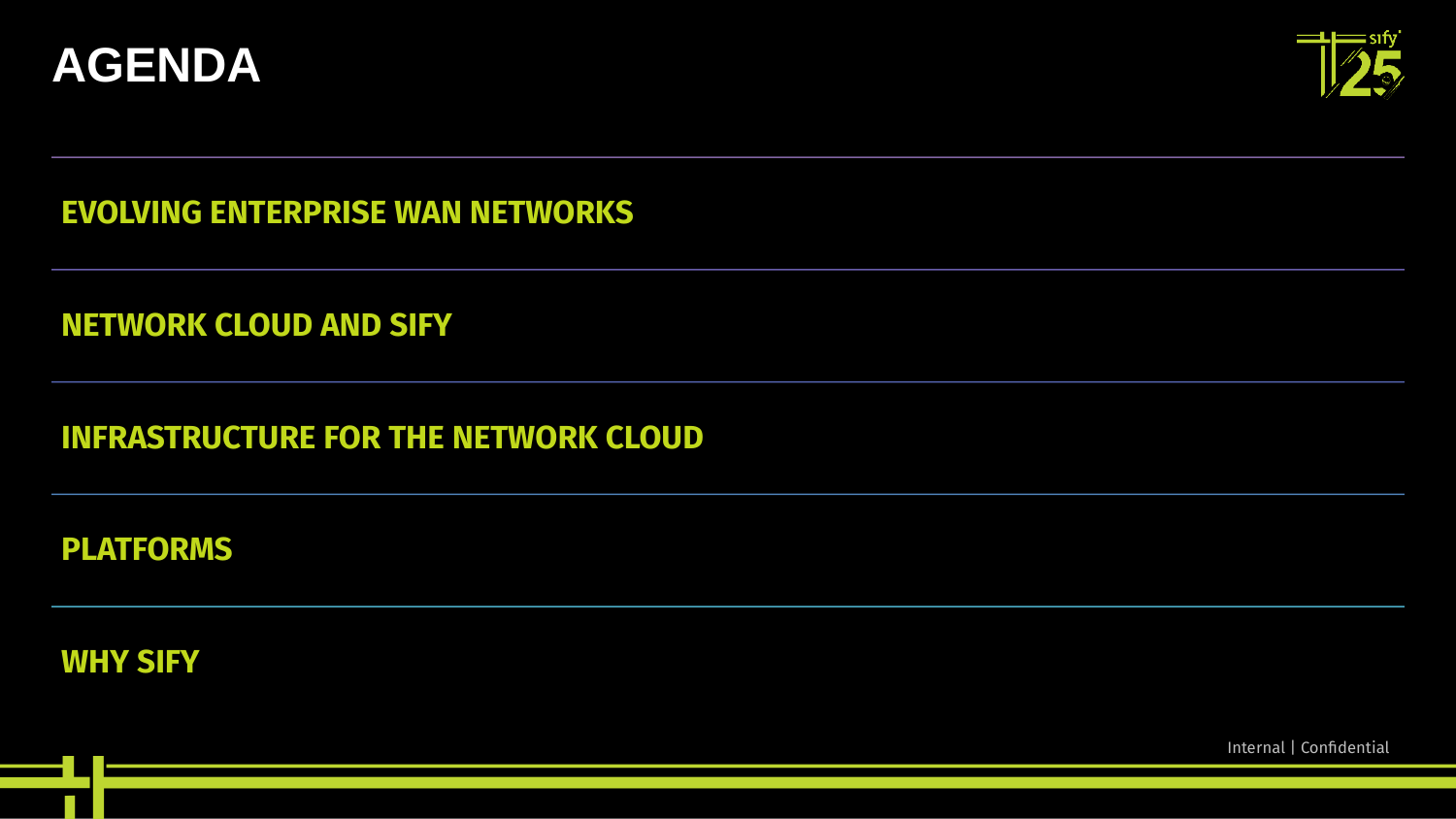

# agenda
EVOLVING ENTERPRISE WAN NETWORKS
NETWORK CLOUD AND SIFY
INFRASTRUCTURE FOR THE NETWORK CLOUD
PLATFORMS
WHY SIFY